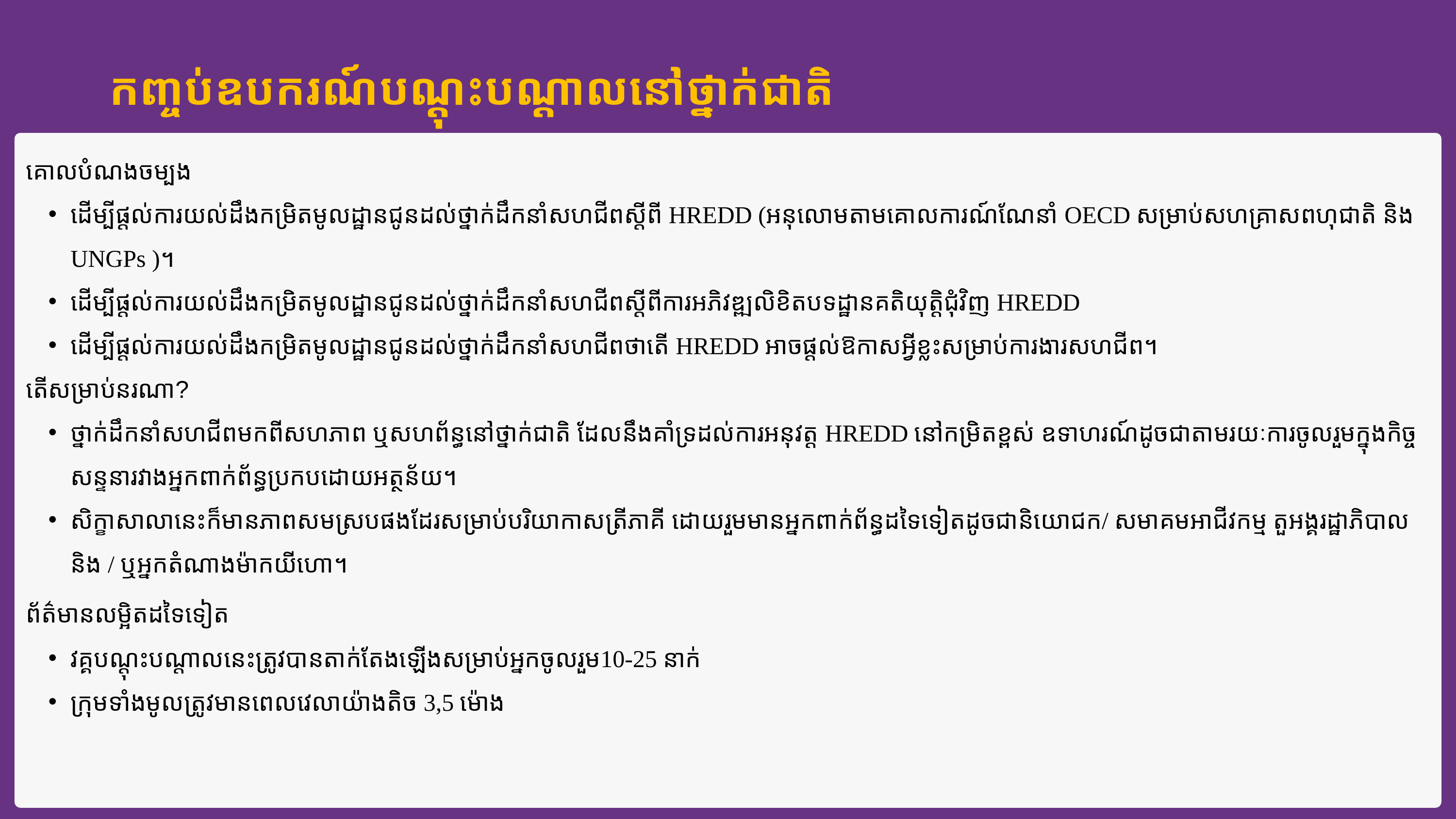

កញ្ចប់ឧបករណ៍បណ្តុះបណ្តាលនៅថ្នាក់ជាតិ

គោលបំណងចម្បង
ដើម្បីផ្តល់ការយល់ដឹងកម្រិតមូលដ្ឋានជូនដល់ថ្នាក់ដឹកនាំសហជីពស្តីពី HREDD (អនុលោមតាមគោលការណ៍ណែនាំ OECD សម្រាប់សហគ្រាសពហុជាតិ និង UNGPs )​​។
ដើម្បីផ្តល់ការយល់ដឹងកម្រិតមូលដ្ឋានជូនដល់ថ្នាក់ដឹកនាំសហជីពស្តីពីការអភិវឌ្ឍ​លិខិតបទដ្ឋានគតិយុត្តិ​ជុំវិញ HREDD
ដើម្បីផ្តល់ការយល់ដឹងកម្រិតមូលដ្ឋានជូនដល់ថ្នាក់ដឹកនាំសហជីពថាតើ​ HREDD អាចផ្ដល់ឱកាស​អ្វីខ្លះ​សម្រាប់ការងារសហជីព។
តើសម្រាប់នរណា?
ថ្នាក់ដឹកនាំសហជីពមក​ពី​សហភាព ឬសហព័ន្ធនៅថ្នាក់ជាតិ ដែលនឹងគាំទ្រដល់ការអនុវត្ត HREDD នៅកម្រិតខ្ពស់ ឧទាហរណ៍ដូចជាតាមរយៈការចូលរួមក្នុងកិច្ចសន្ទនារវាងអ្នកពាក់ព័ន្ធប្រកបដោយអត្ថន័យ។
សិក្ខាសាលានេះក៏មានភាពសមស្របផងដែរសម្រាប់បរិយាកាសត្រីភាគី ដោយរួមមានអ្នកពាក់ព័ន្ធដទៃទៀតដូចជានិយោជក/ សមាគមអាជីវកម្ម តួអង្គរដ្ឋាភិបាល និង / ឬអ្នកតំណាងម៉ាកយីហោ។
​ព័ត៌មានលម្អិតដទៃទៀត
វគ្គបណ្តុះបណ្តាលនេះត្រូវបានតាក់តែងឡើងសម្រាប់អ្នកចូលរួម10-25 នាក់
ក្រុមទាំងមូលត្រូវមានពេលវេលាយ៉ាងតិច 3,5 ម៉ោង